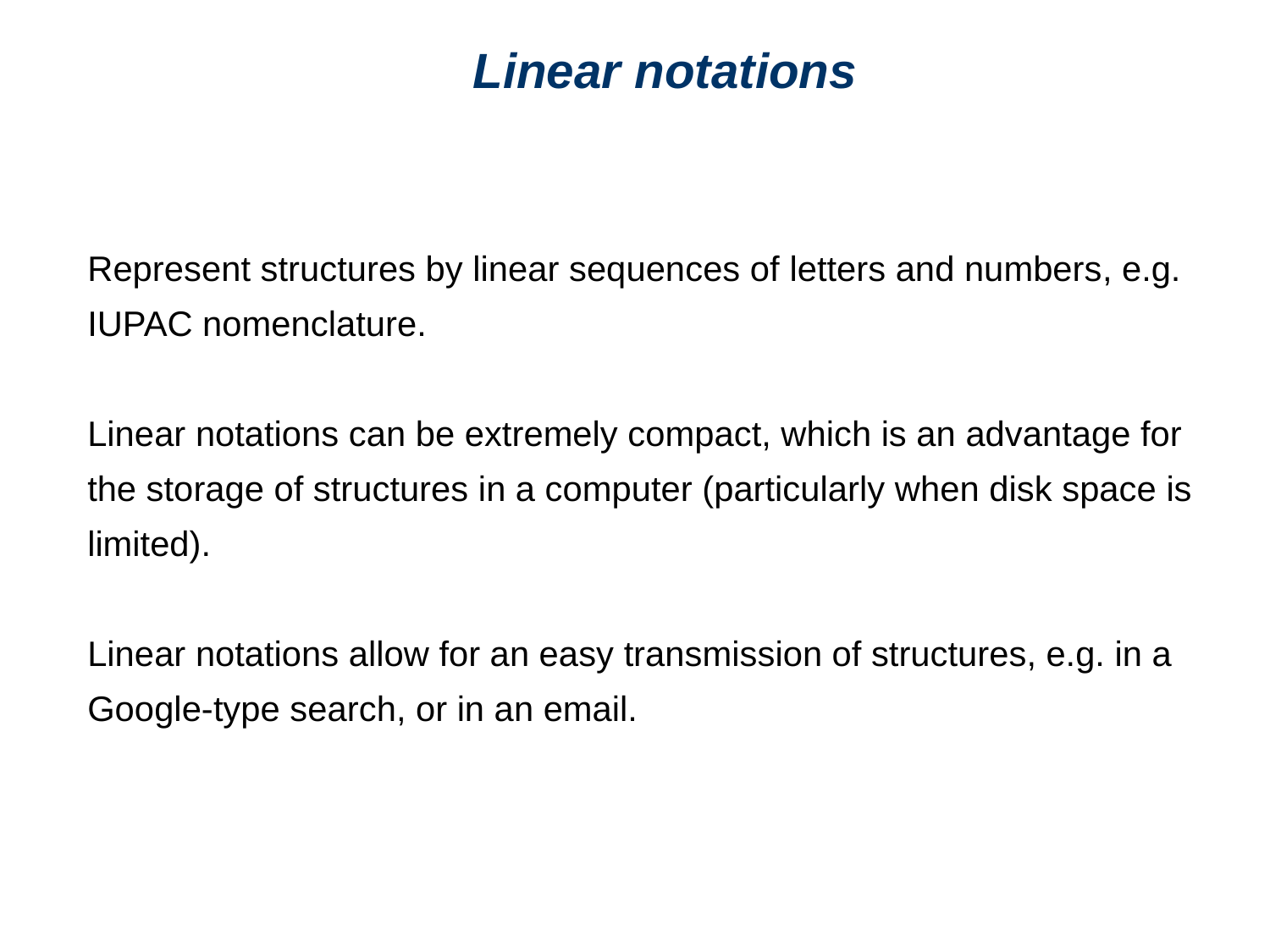

Linear notations
Represent structures by linear sequences of letters and numbers, e.g. IUPAC nomenclature.

Linear notations can be extremely compact, which is an advantage for the storage of structures in a computer (particularly when disk space is limited).

Linear notations allow for an easy transmission of structures, e.g. in a Google-type search, or in an email.